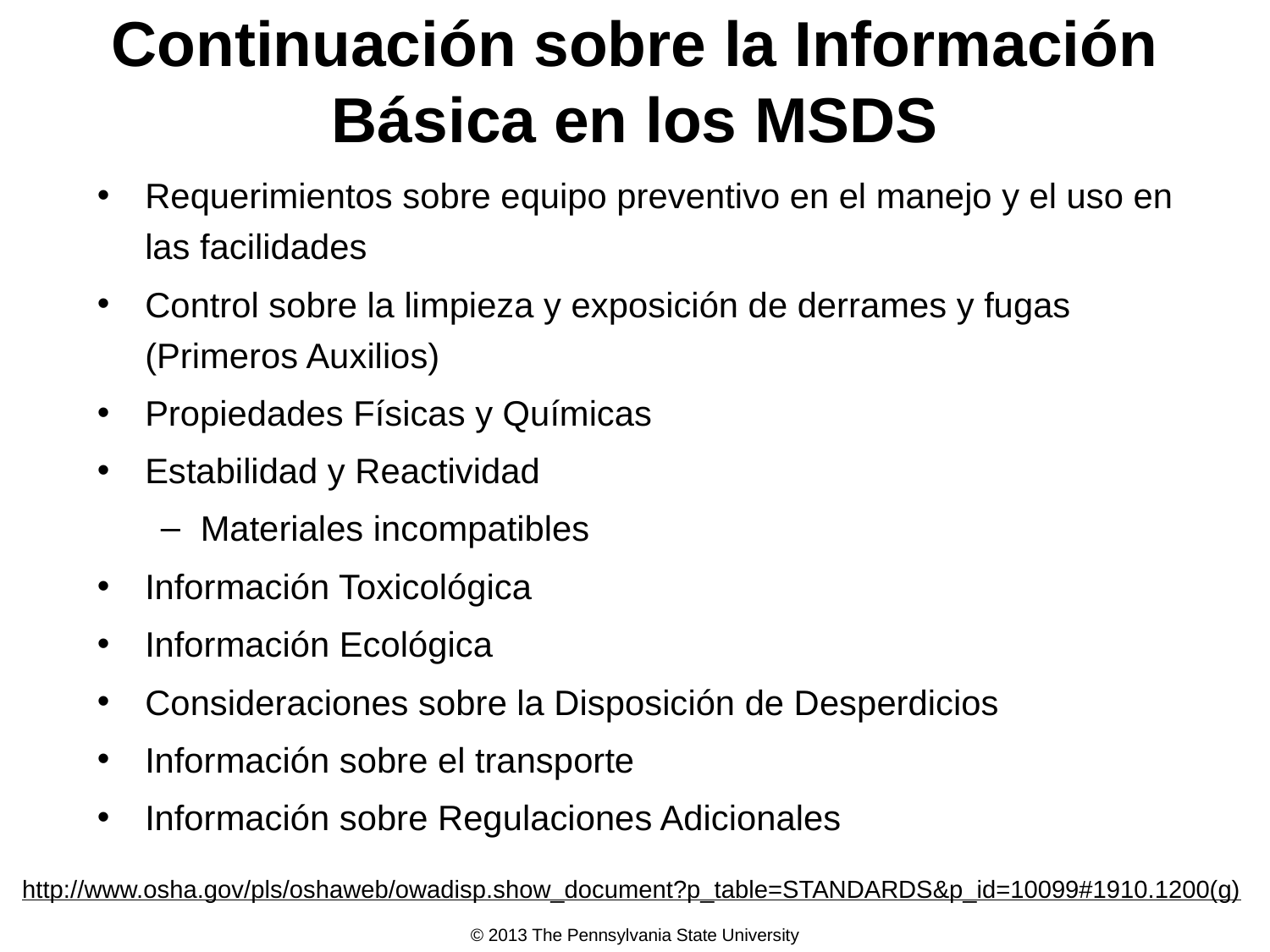

# Continuación sobre la Información Básica en los MSDS
Requerimientos sobre equipo preventivo en el manejo y el uso en las facilidades
Control sobre la limpieza y exposición de derrames y fugas (Primeros Auxilios)
Propiedades Físicas y Químicas
Estabilidad y Reactividad
Materiales incompatibles
Información Toxicológica
Información Ecológica
Consideraciones sobre la Disposición de Desperdicios
Información sobre el transporte
Información sobre Regulaciones Adicionales
http://www.osha.gov/pls/oshaweb/owadisp.show_document?p_table=STANDARDS&p_id=10099#1910.1200(g)